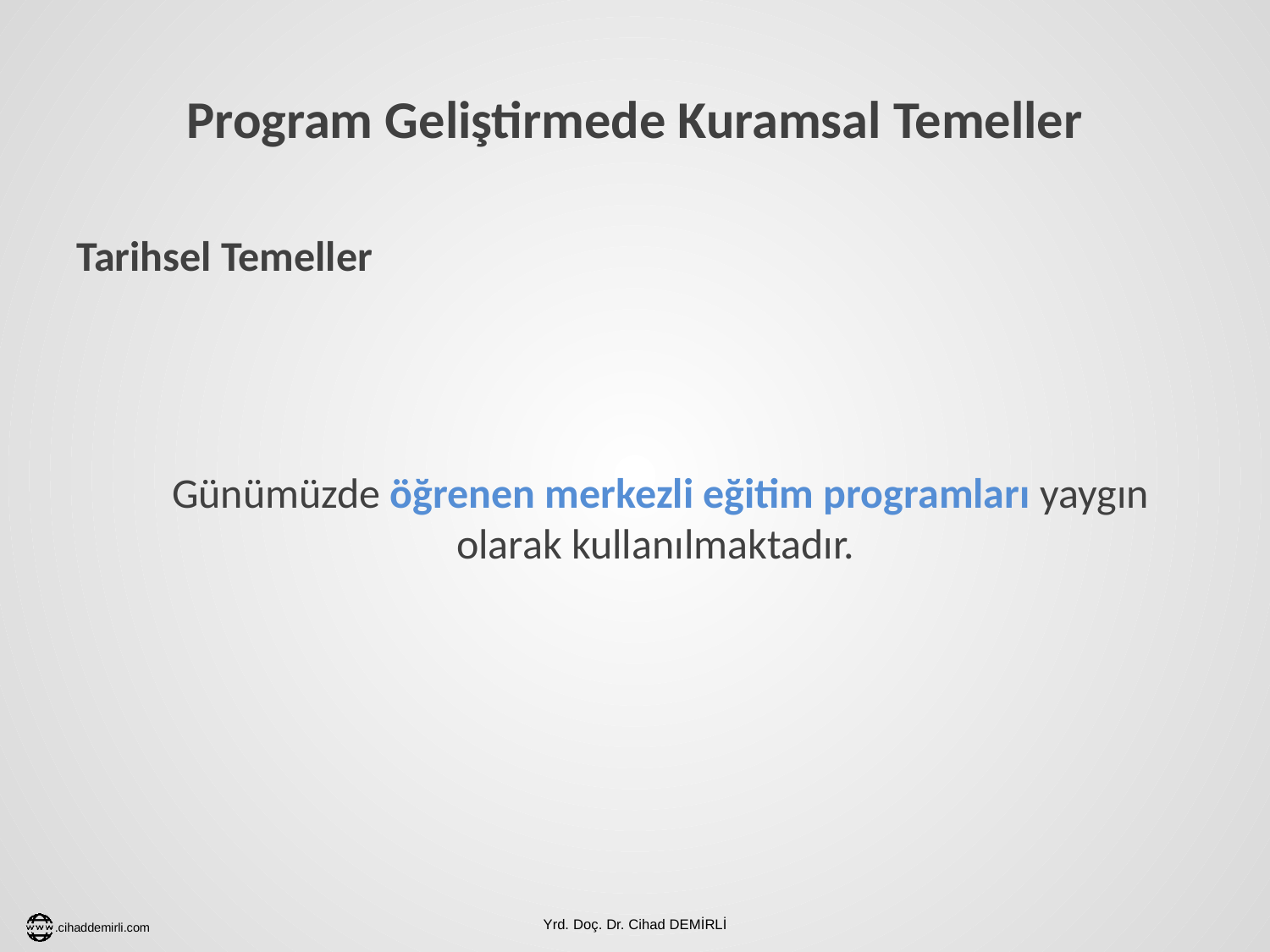

# Program Geliştirmede Kuramsal Temeller
Tarihsel Temeller

Günümüzde öğrenen merkezli eğitim programları yaygın olarak kullanılmaktadır.